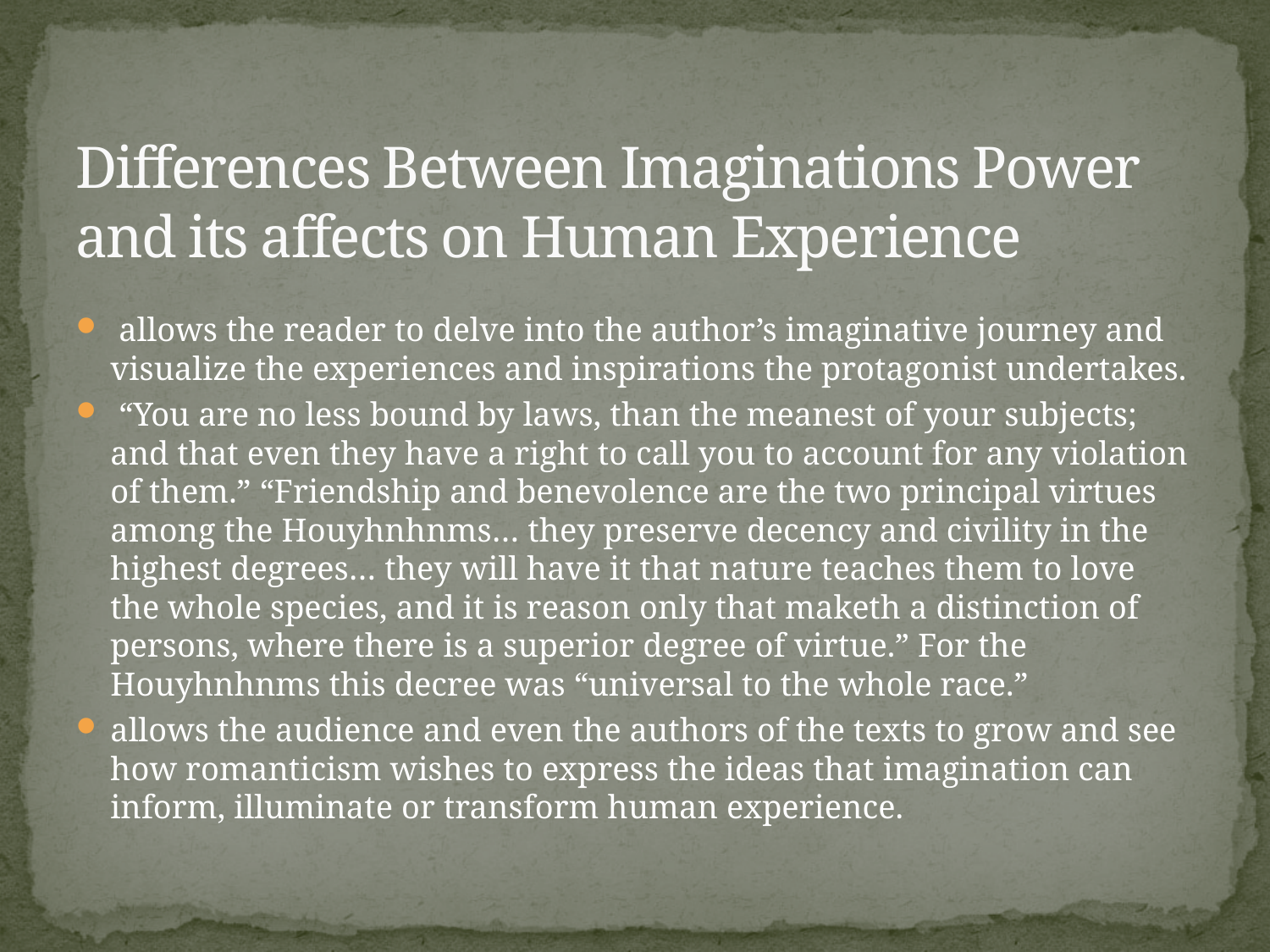

# Differences Between Imaginations Power and its affects on Human Experience

 allows the reader to delve into the author’s imaginative journey and visualize the experiences and inspirations the protagonist undertakes.
 “You are no less bound by laws, than the meanest of your subjects; and that even they have a right to call you to account for any violation of them.” “Friendship and benevolence are the two principal virtues among the Houyhnhnms… they preserve decency and civility in the highest degrees… they will have it that nature teaches them to love the whole species, and it is reason only that maketh a distinction of persons, where there is a superior degree of virtue.” For the Houyhnhnms this decree was “universal to the whole race.”
allows the audience and even the authors of the texts to grow and see how romanticism wishes to express the ideas that imagination can inform, illuminate or transform human experience.